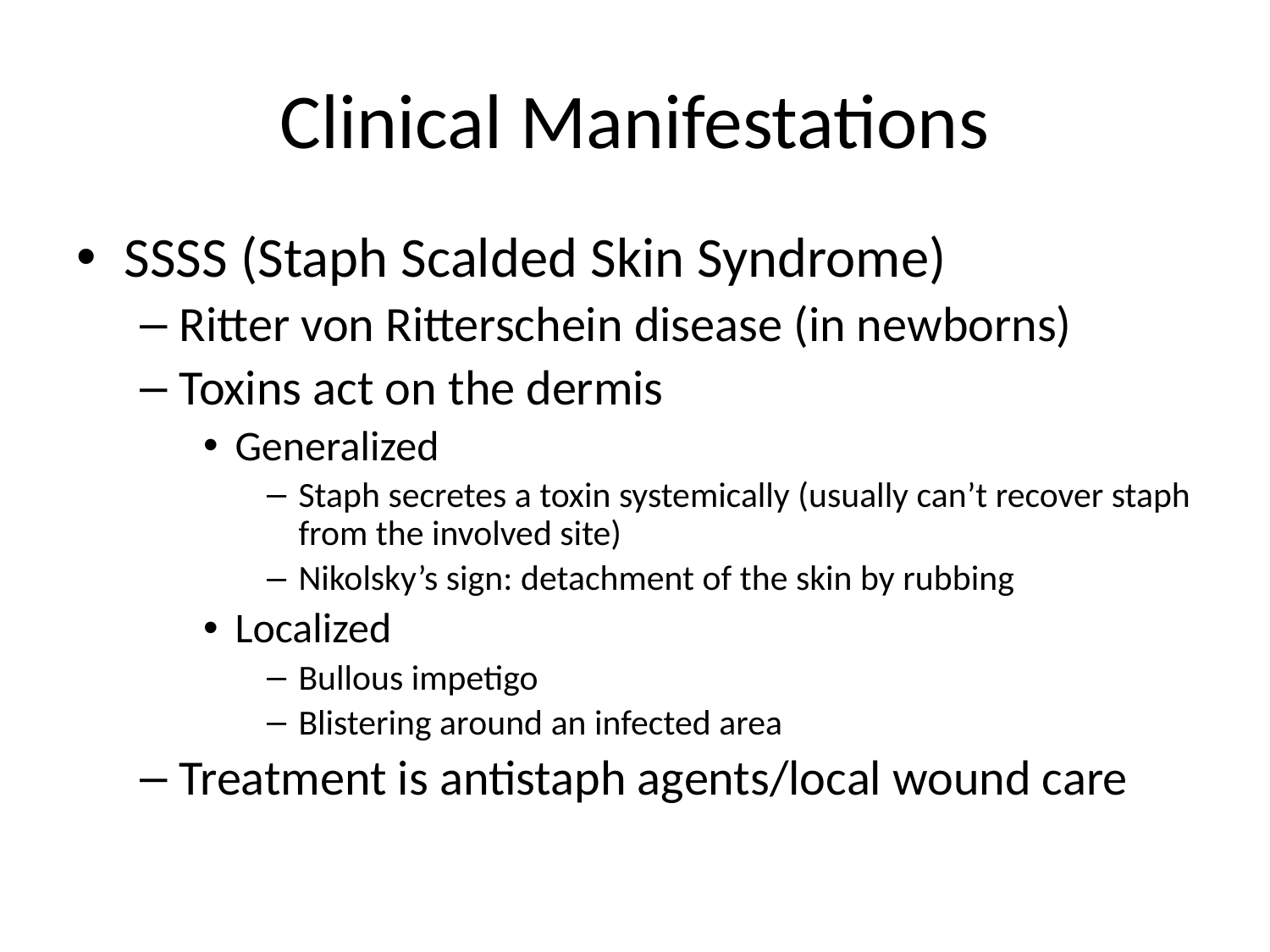

# Clinical Manifestations
SSSS (Staph Scalded Skin Syndrome)
Ritter von Ritterschein disease (in newborns)
Toxins act on the dermis
Generalized
Staph secretes a toxin systemically (usually can’t recover staph from the involved site)
Nikolsky’s sign: detachment of the skin by rubbing
Localized
Bullous impetigo
Blistering around an infected area
Treatment is antistaph agents/local wound care